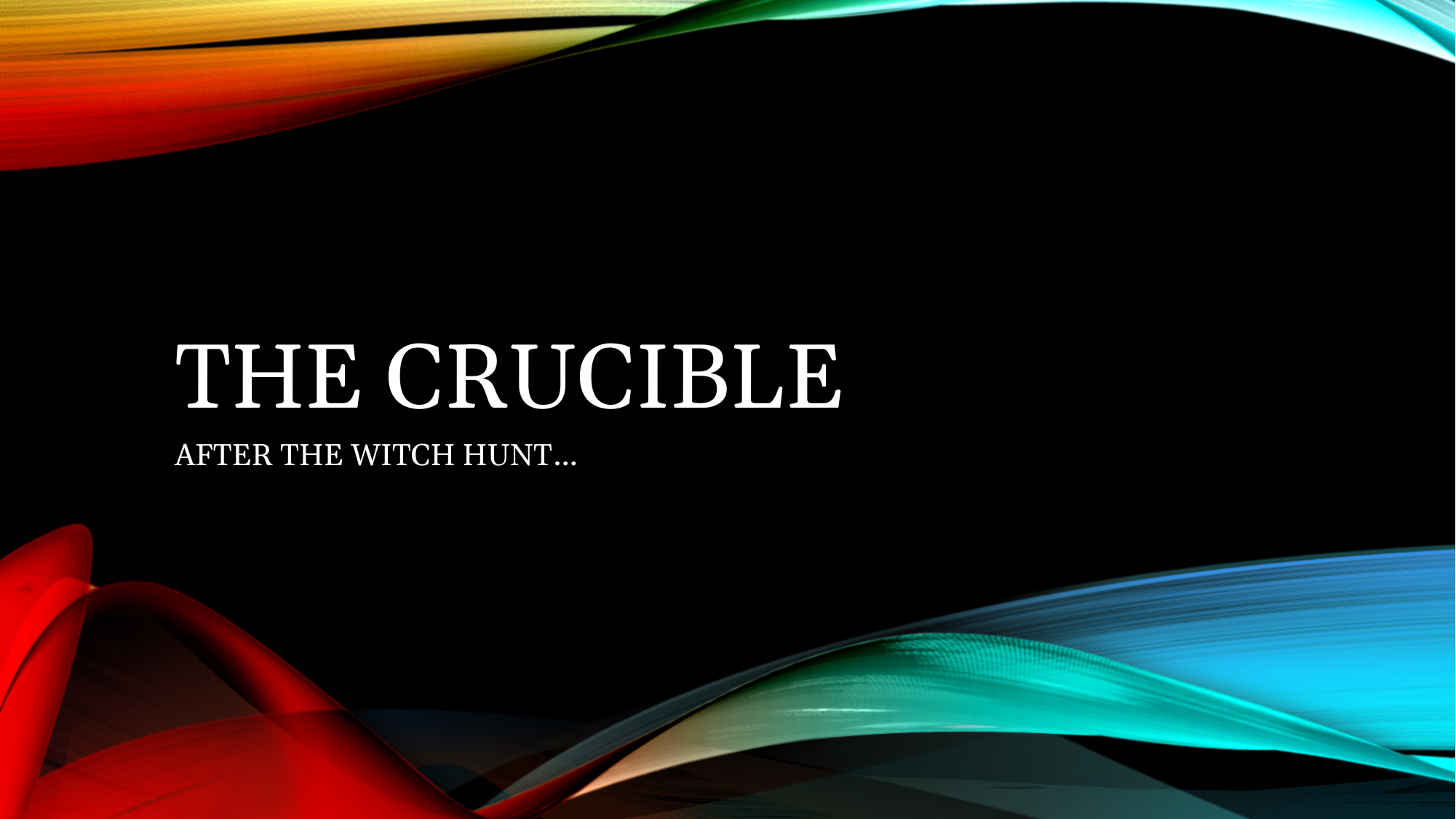

# The Crucible
AFTER THE WITCH HUNT…